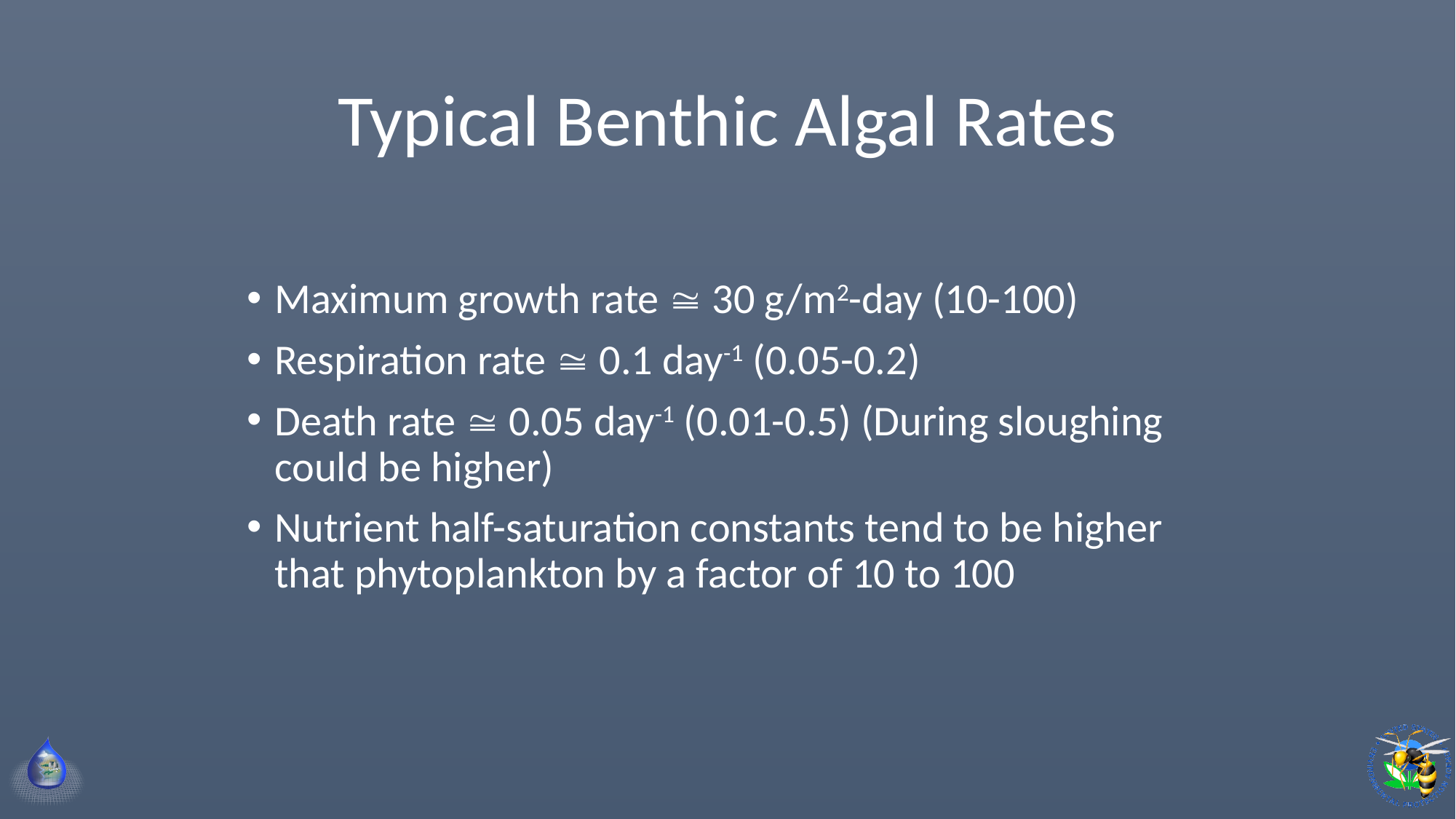

# Typical Benthic Algal Rates
Maximum growth rate ≅ 30 g/m2-day (10-100)
Respiration rate ≅ 0.1 day-1 (0.05-0.2)
Death rate ≅ 0.05 day-1 (0.01-0.5) (During sloughing could be higher)
Nutrient half-saturation constants tend to be higher that phytoplankton by a factor of 10 to 100